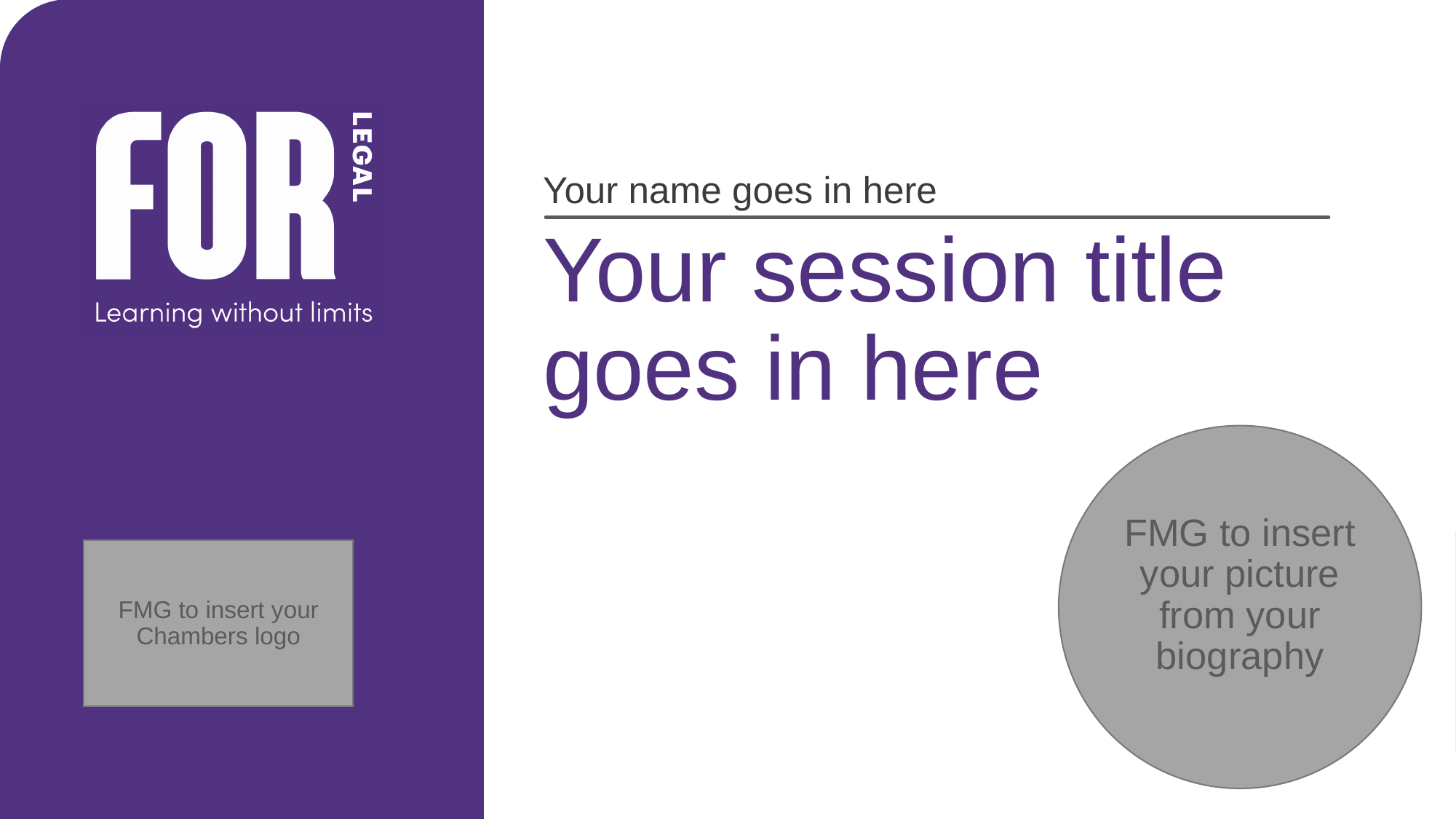

Your name goes in here
# Your session title goes in here

FMG to insert your picture from your biography

FMG to insert your Chambers logo